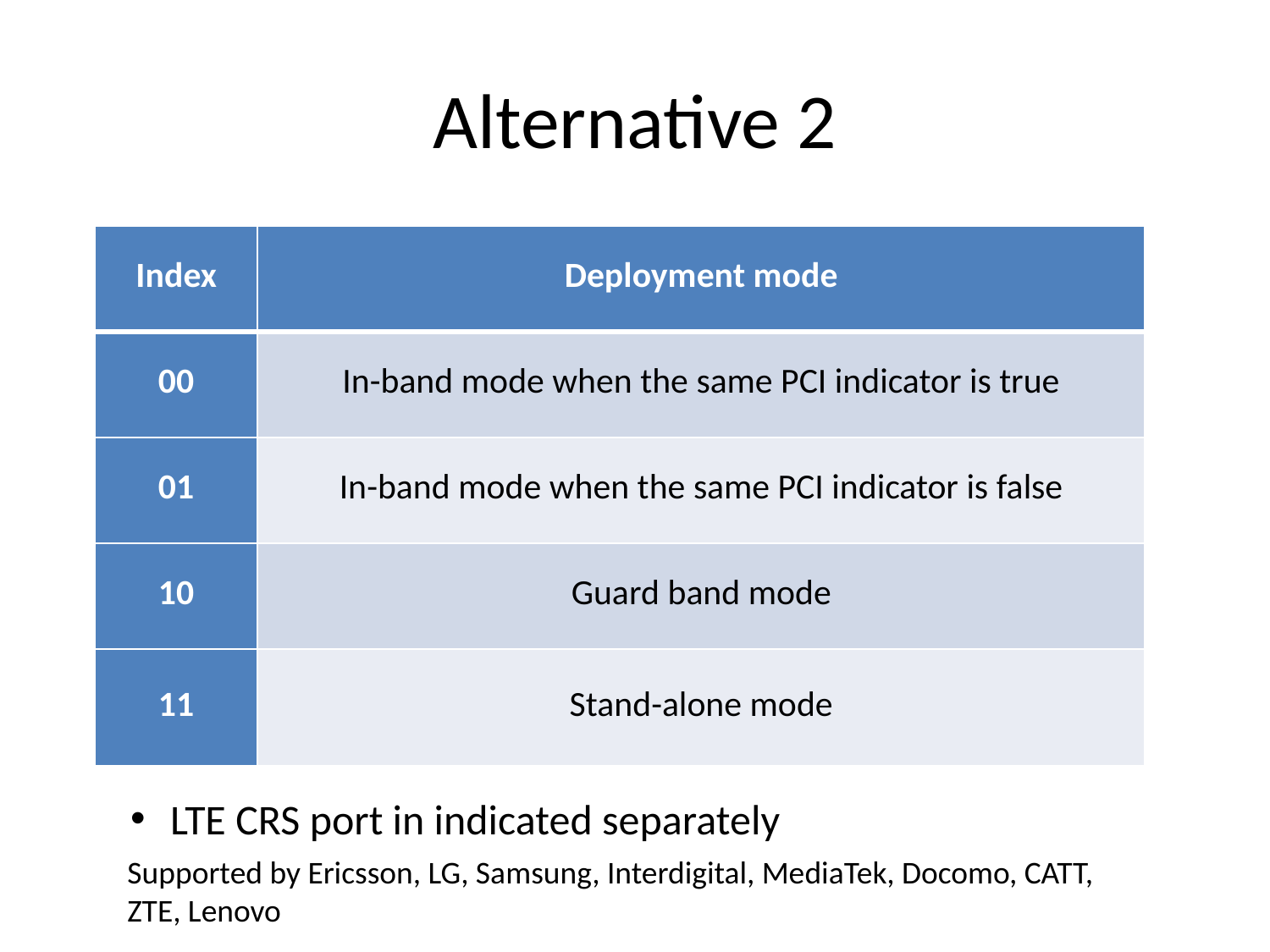

# Alternative 2

| Index | Deployment mode |
| --- | --- |
| 00 | In-band mode when the same PCI indicator is true |
| 01 | In-band mode when the same PCI indicator is false |
| 10 | Guard band mode |
| 11 | Stand-alone mode |
LTE CRS port in indicated separately
Supported by Ericsson, LG, Samsung, Interdigital, MediaTek, Docomo, CATT, ZTE, Lenovo